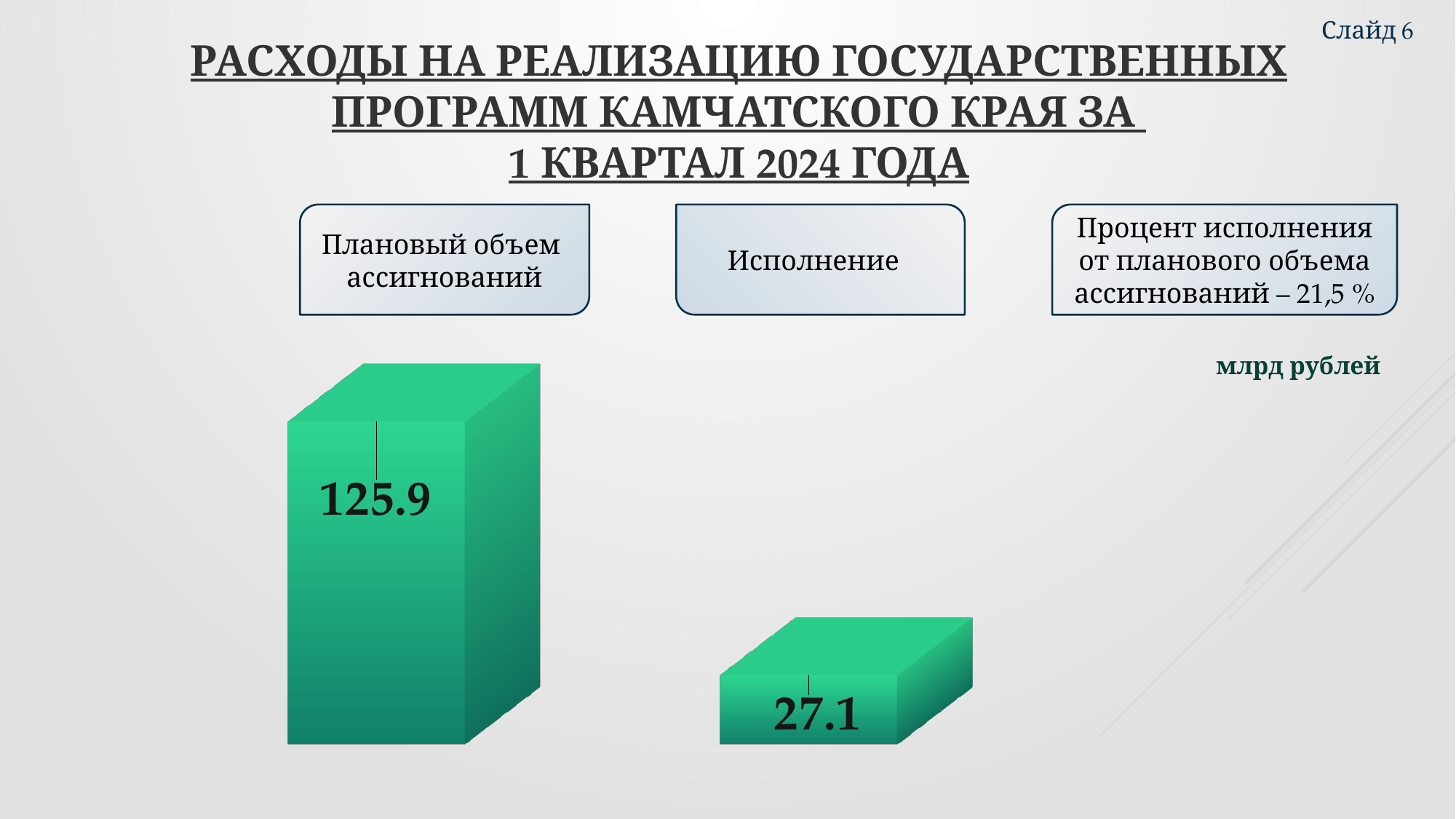

Слайд 6
# Расходы на реализацию государственных программ Камчатского края за 1 квартал 2024 года

[unsupported chart]

Плановый объем
ассигнований
Исполнение
Процент исполнения от планового объема ассигнований – 21,5 %
млрд рублей